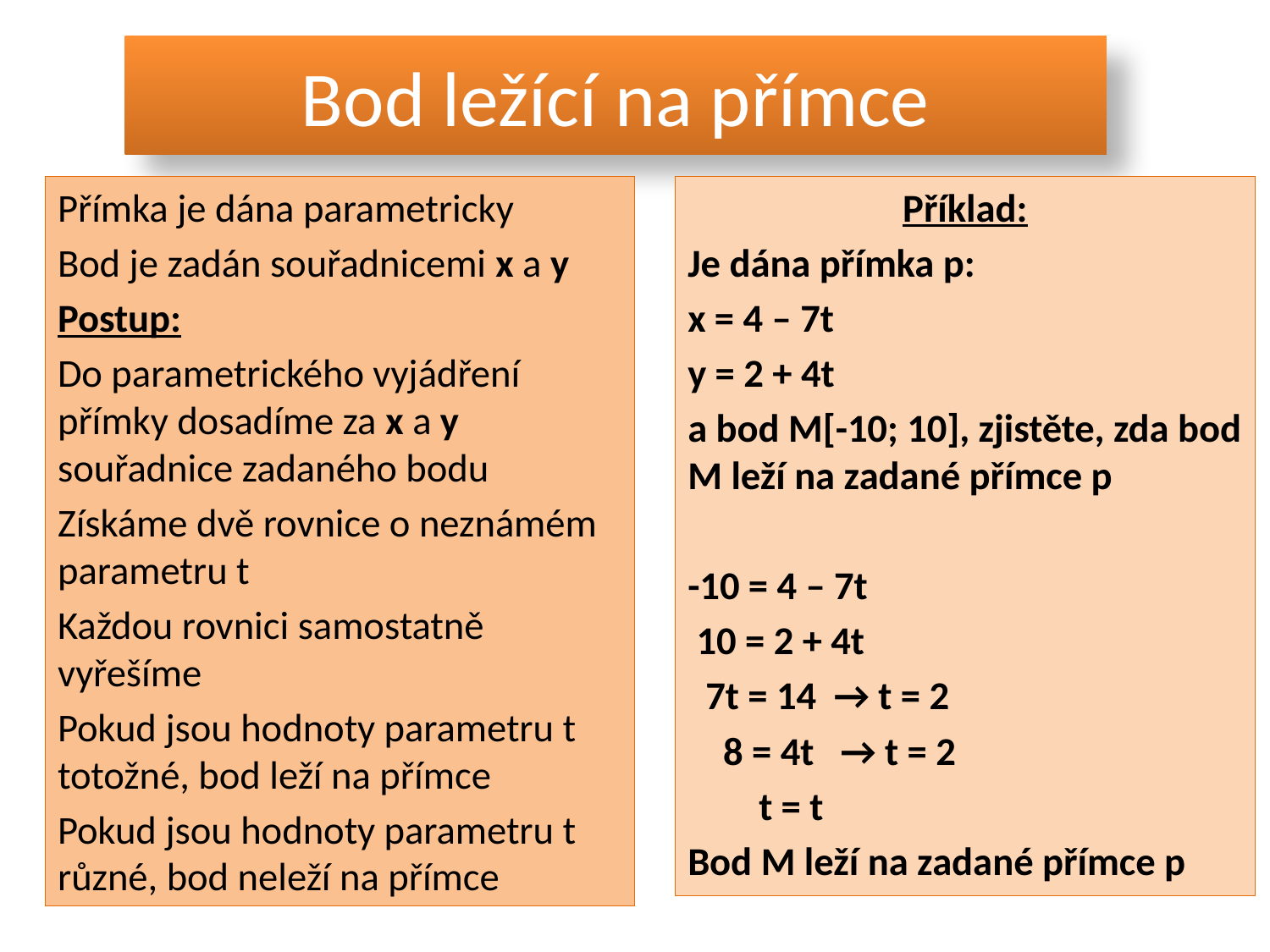

# Bod ležící na přímce
Přímka je dána parametricky
Bod je zadán souřadnicemi x a y
Postup:
Do parametrického vyjádření přímky dosadíme za x a y souřadnice zadaného bodu
Získáme dvě rovnice o neznámém parametru t
Každou rovnici samostatně vyřešíme
Pokud jsou hodnoty parametru t totožné, bod leží na přímce
Pokud jsou hodnoty parametru t různé, bod neleží na přímce

Příklad:
Je dána přímka p:
x = 4 – 7t
y = 2 + 4t
a bod M[-10; 10], zjistěte, zda bod M leží na zadané přímce p

-10 = 4 – 7t
 10 = 2 + 4t
  7t = 14  → t = 2
    8 = 4t   → t = 2
        t = t
Bod M leží na zadané přímce p